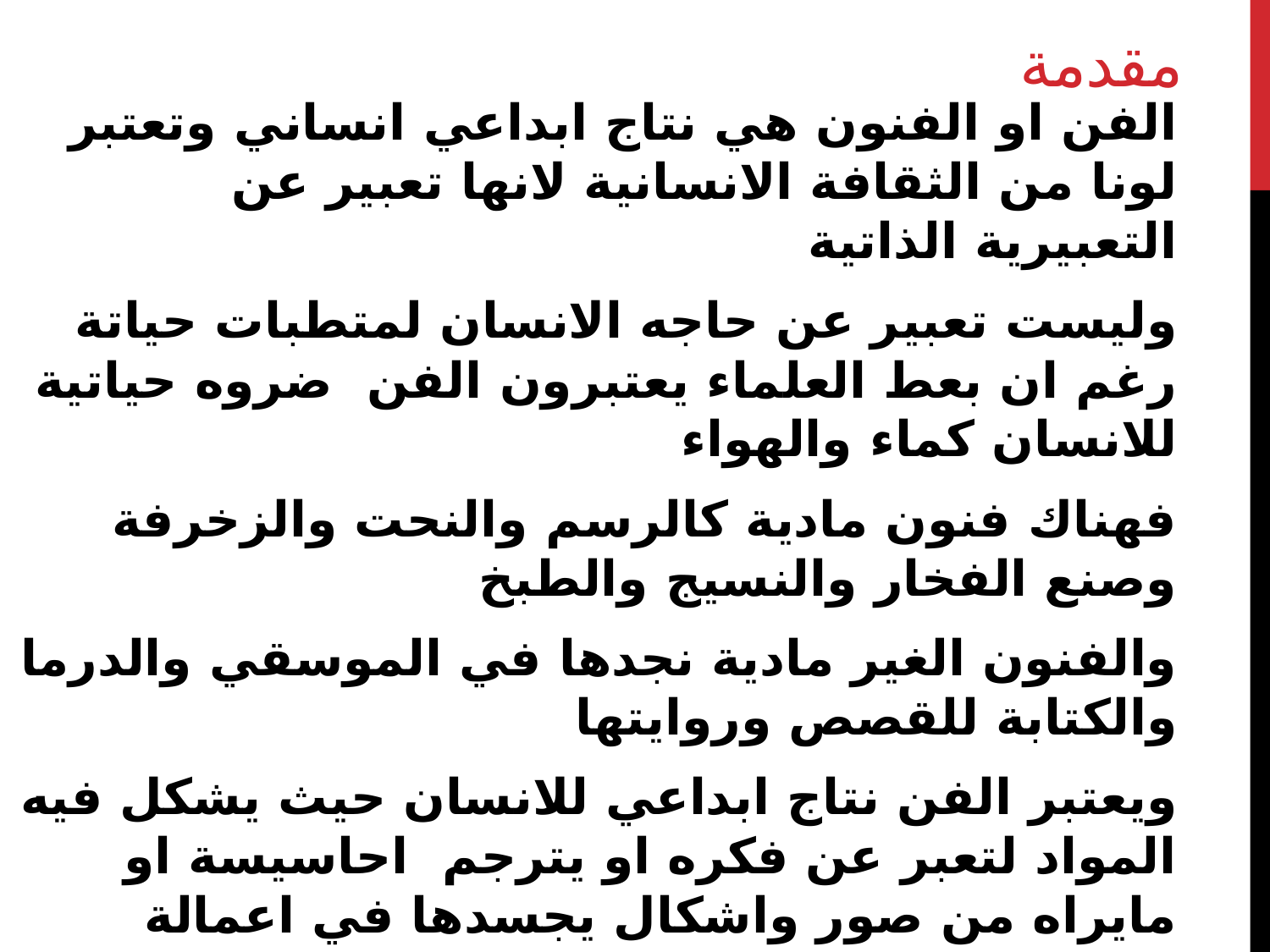

# مقدمة
الفن او الفنون هي نتاج ابداعي انساني وتعتبر لونا من الثقافة الانسانية لانها تعبير عن التعبيرية الذاتية
وليست تعبير عن حاجه الانسان لمتطبات حياتة رغم ان بعط العلماء يعتبرون الفن  ضروه حياتية  للانسان كماء والهواء
فهناك فنون مادية كالرسم والنحت والزخرفة وصنع الفخار والنسيج والطبخ
والفنون الغير مادية نجدها في الموسقي والدرما والكتابة للقصص وروايتها
ويعتبر الفن نتاج ابداعي للانسان حيث يشكل فيه المواد لتعبر عن فكره او يترجم  احاسيسة او مايراه من صور واشكال يجسدها في اعمالة
وهناك فنون بصريه كالرسم والنحت والعمارة والتصميم الداخلي والتصوير وفنون زخرفيه واعمال يدوية وغيرها من الاعمال المرئية